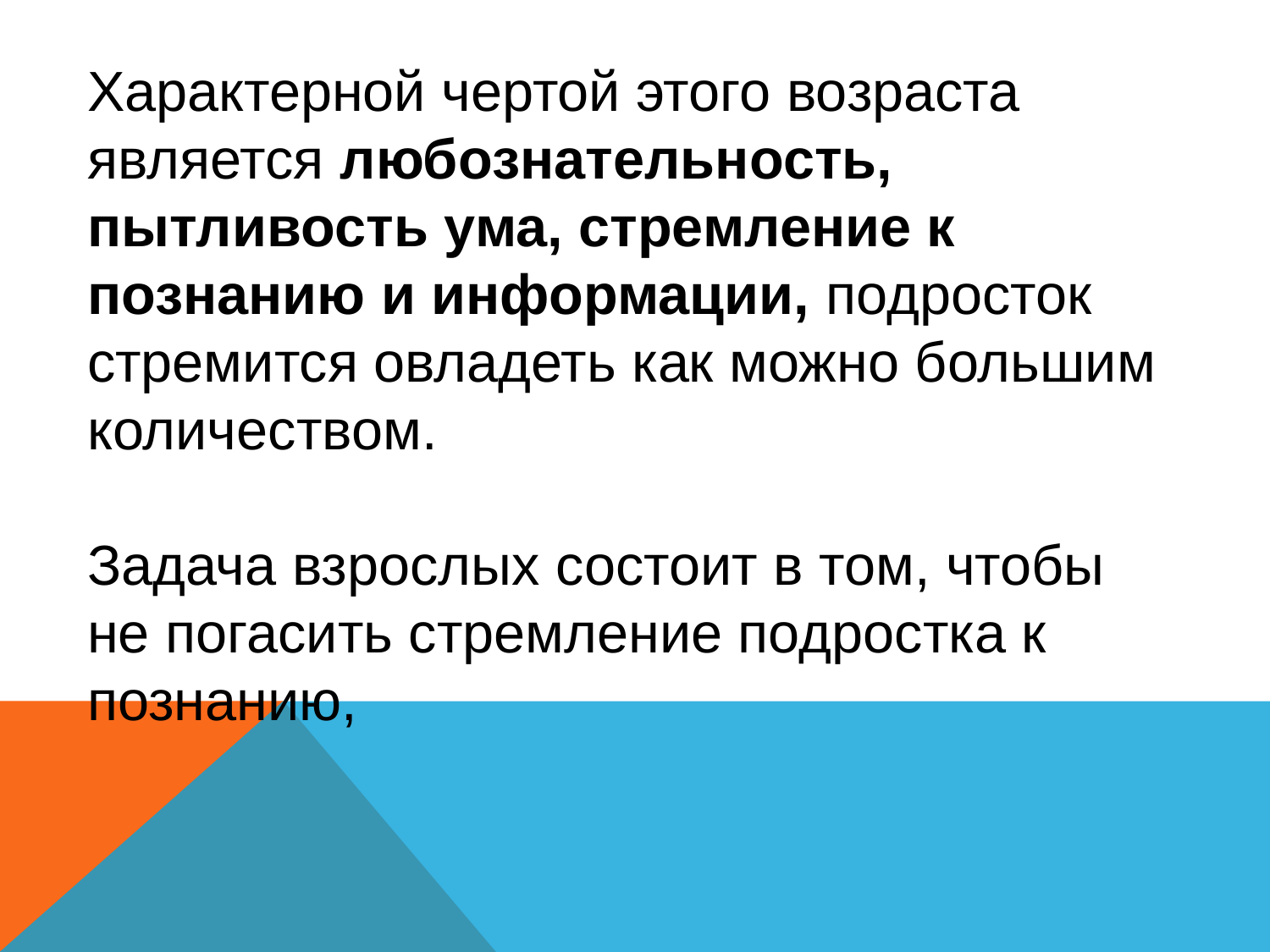

Характерной чертой этого возраста является любознательность, пытливость ума, стремление к познанию и информации, подросток стремится овладеть как можно большим количеством.

Задача взрослых состоит в том, чтобы не погасить стремление подростка к познанию,